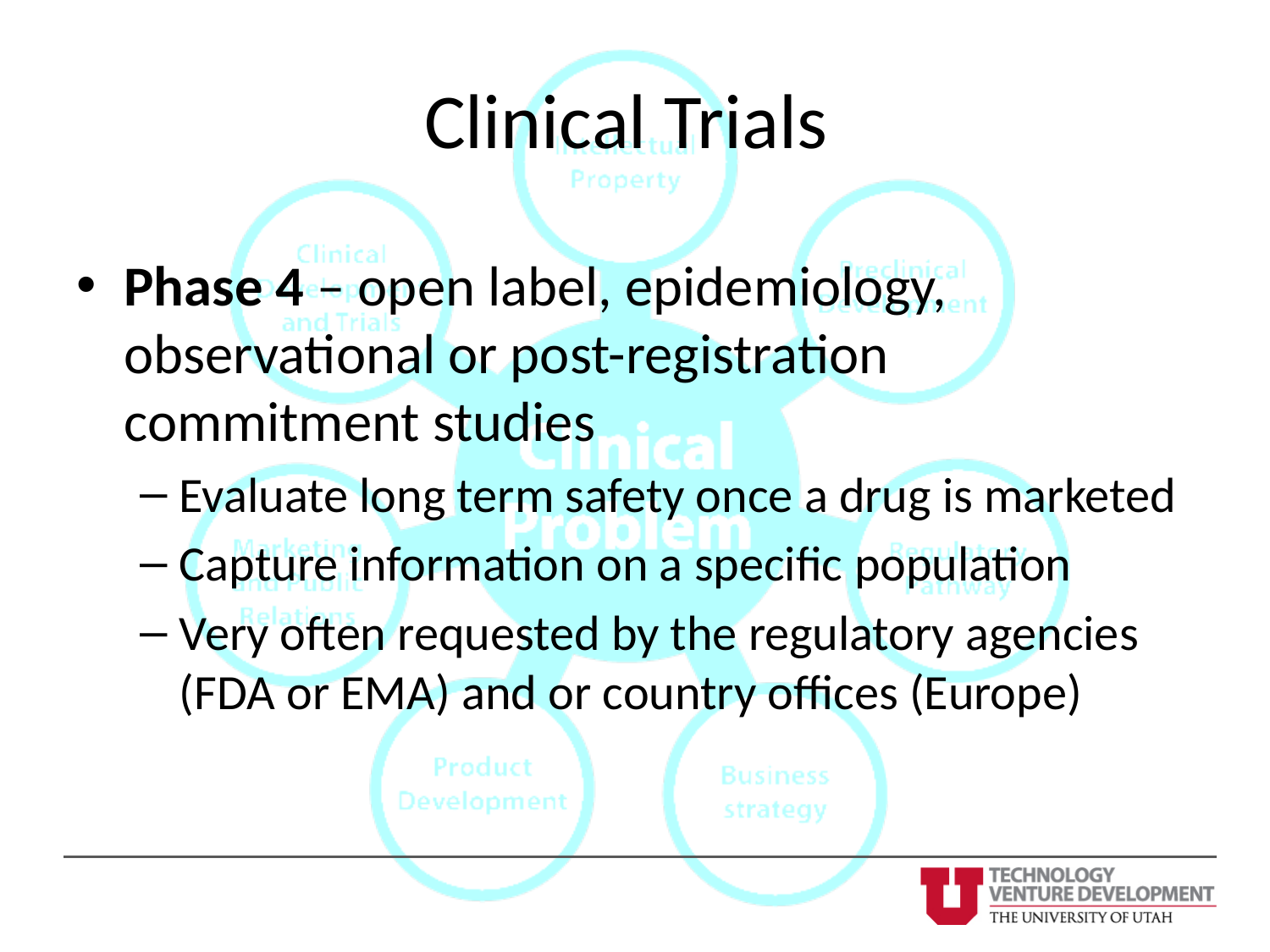

# Clinical Trials
Phase 4 – open label, epidemiology, observational or post-registration commitment studies
Evaluate long term safety once a drug is marketed
Capture information on a specific population
Very often requested by the regulatory agencies (FDA or EMA) and or country offices (Europe)